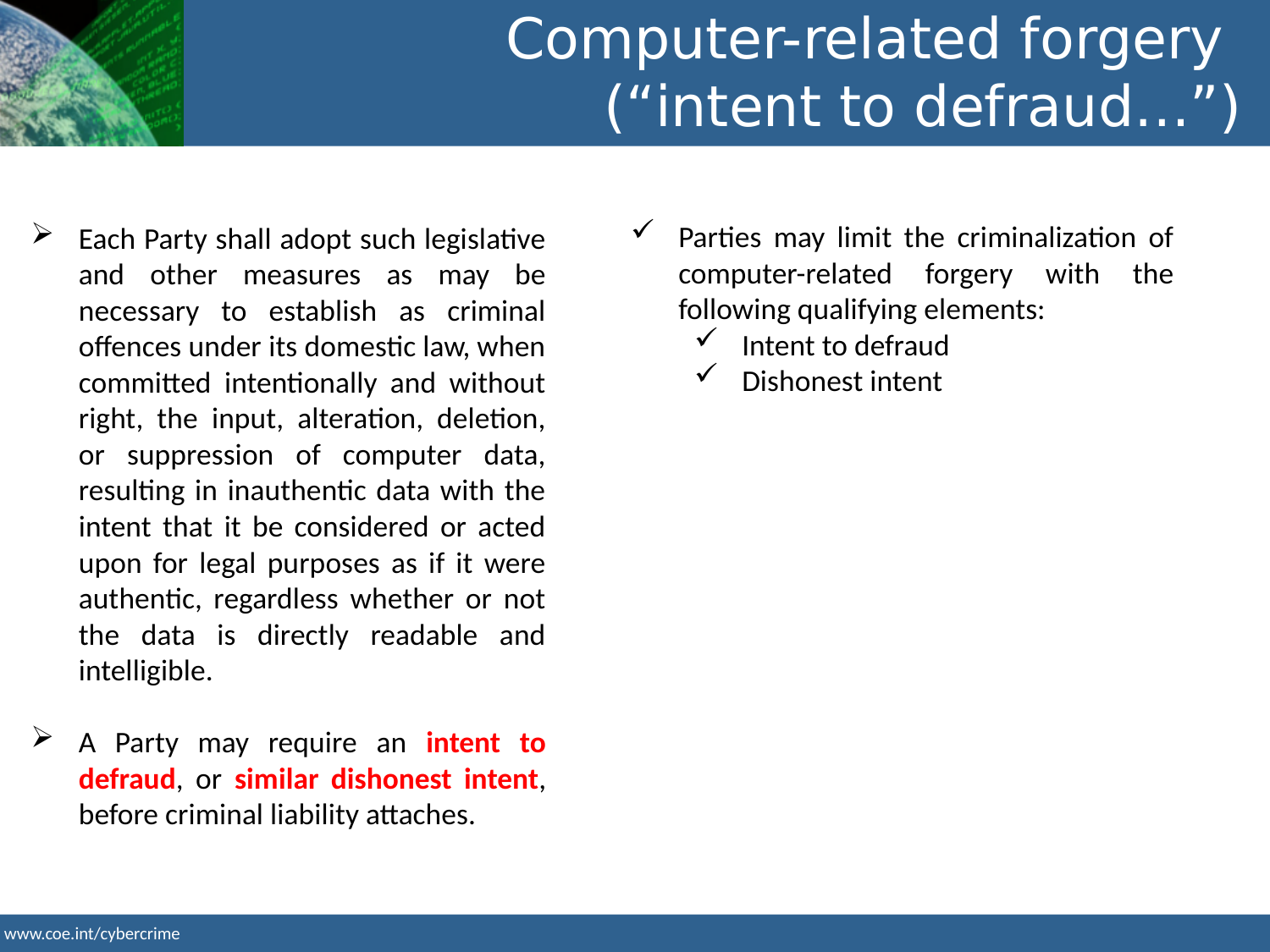

Computer-related forgery
(“intent to defraud…”)
Parties may limit the criminalization of computer-related forgery with the following qualifying elements:
Intent to defraud
Dishonest intent
Each Party shall adopt such legislative and other measures as may be necessary to establish as criminal offences under its domestic law, when committed intentionally and without right, the input, alteration, deletion, or suppression of computer data, resulting in inauthentic data with the intent that it be considered or acted upon for legal purposes as if it were authentic, regardless whether or not the data is directly readable and intelligible.

A Party may require an intent to defraud, or similar dishonest intent, before criminal liability attaches.